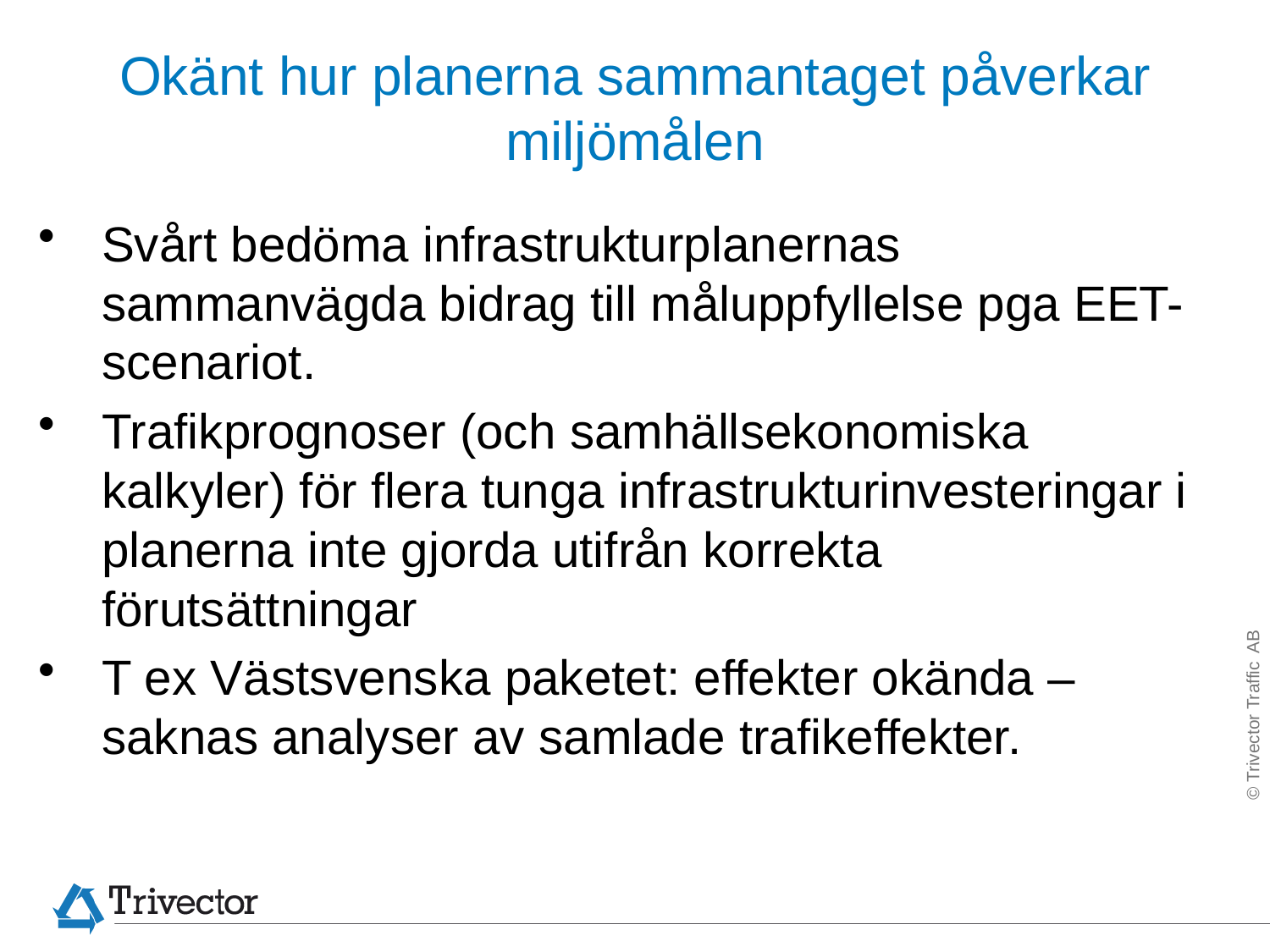

# Okänt hur planerna sammantaget påverkar miljömålen
Svårt bedöma infrastrukturplanernas sammanvägda bidrag till måluppfyllelse pga EET-scenariot.
Trafikprognoser (och samhällsekonomiska kalkyler) för flera tunga infrastrukturinvesteringar i planerna inte gjorda utifrån korrekta förutsättningar
T ex Västsvenska paketet: effekter okända – saknas analyser av samlade trafikeffekter.